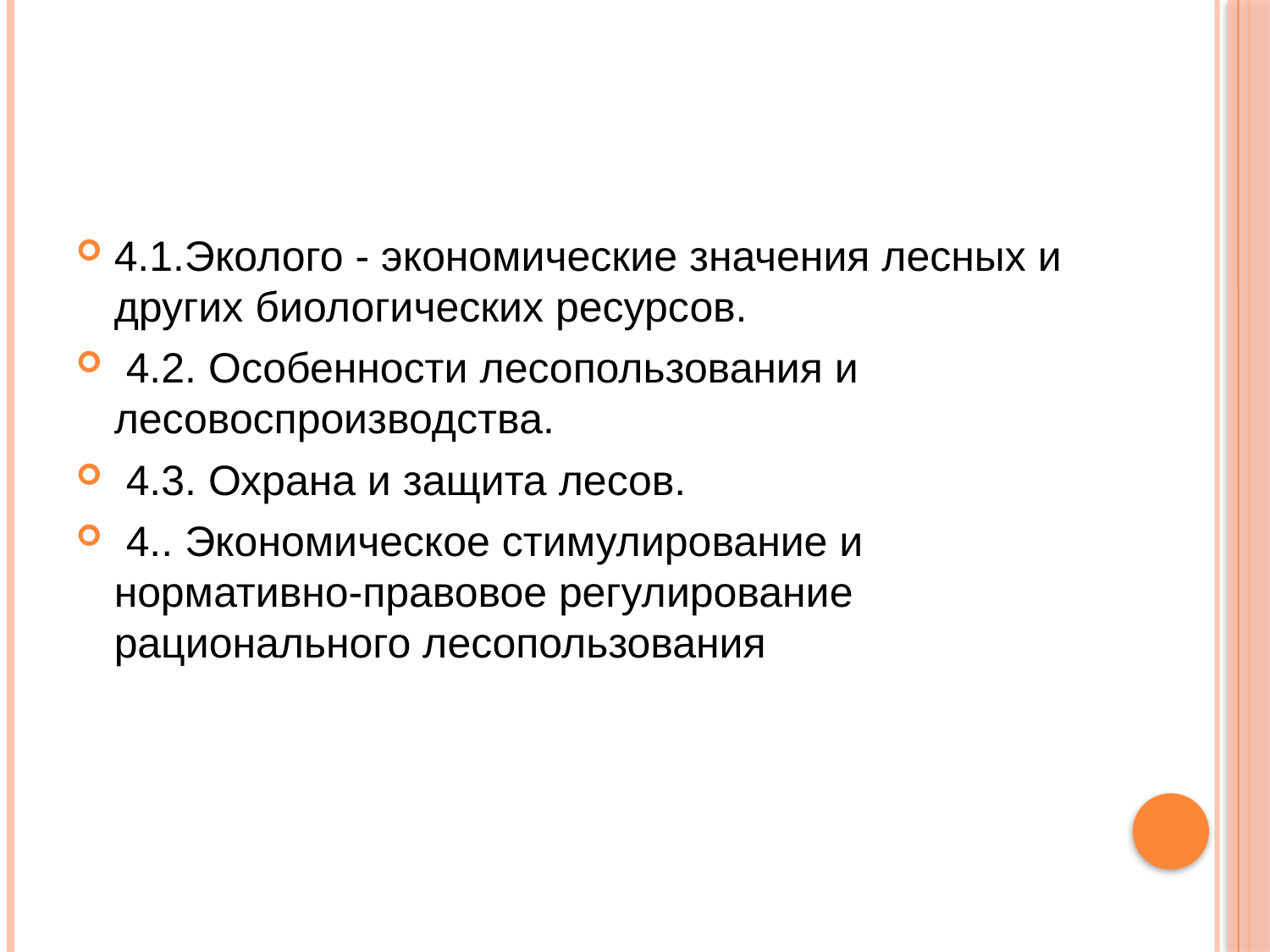

#
4.1.Эколого - экономические значения лесных и других биологических ресурсов.
 4.2. Особенности лесопользования и лесовоспроизводства.
 4.3. Охрана и защита лесов.
 4.. Экономическое стимулирование и нормативно-правовое регулирование рационального лесопользования